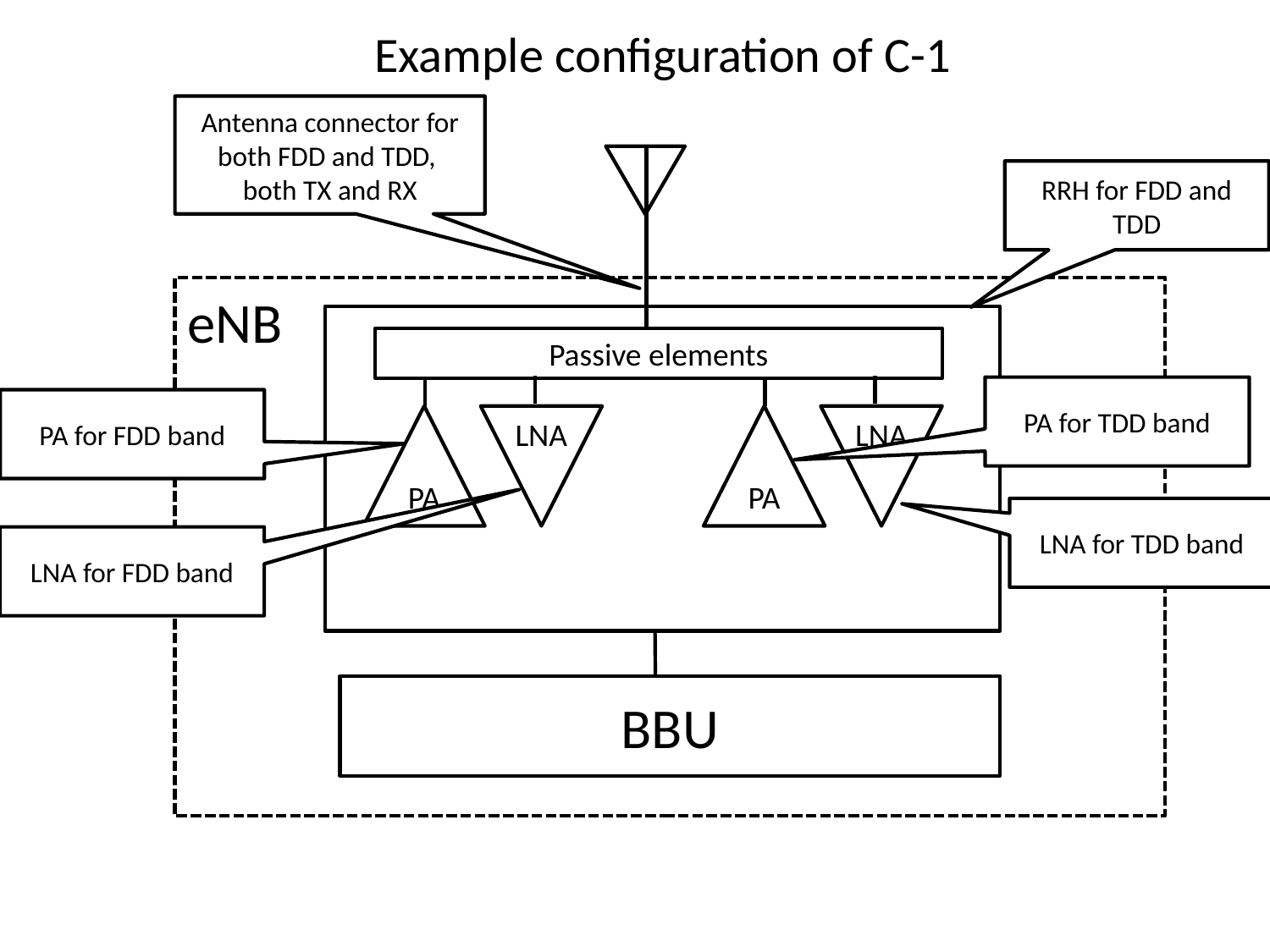

Example configuration of C-1
Antenna connector for both FDD and TDD,
both TX and RX

RRH for FDD and TDD

eNB

Passive elements
PA for TDD band
PA for FDD band
PA

LNA
PA

LNA
LNA for TDD band
LNA for FDD band
BBU